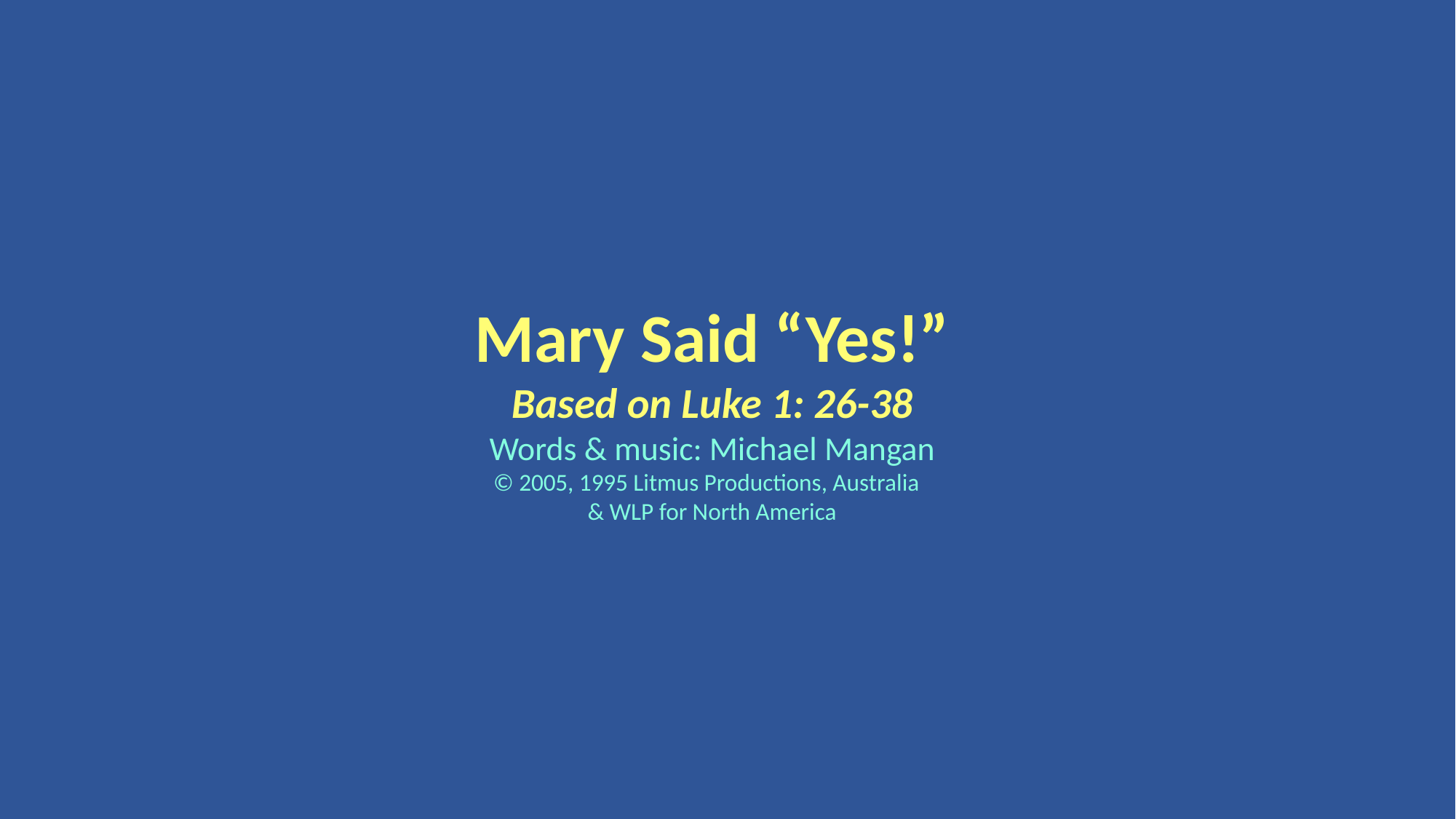

Mary Said “Yes!”
Based on Luke 1: 26-38
Words & music: Michael Mangan
© 2005, 1995 Litmus Productions, Australia
& WLP for North America